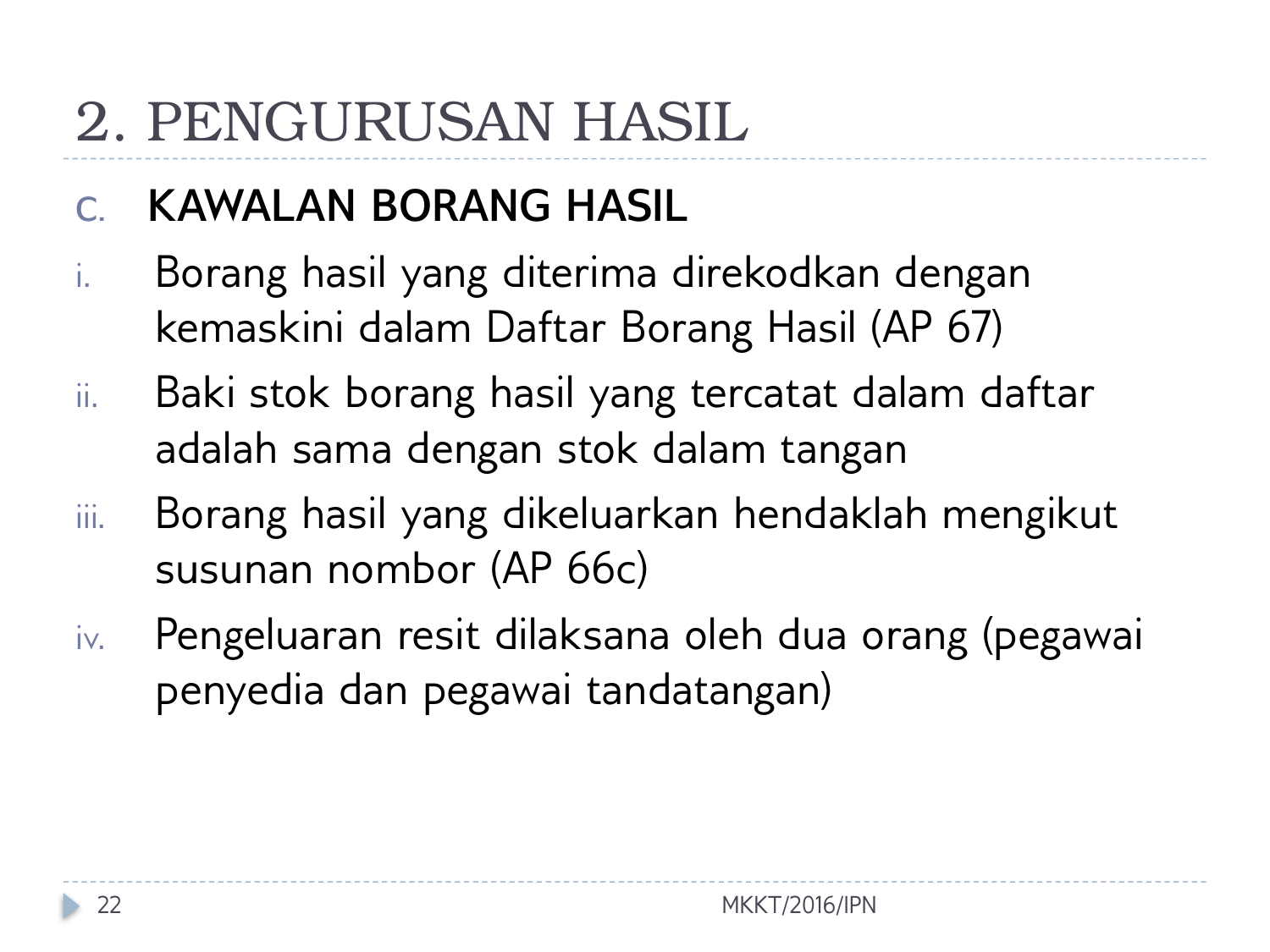

# 2. PENGURUSAN HASIL
KAWALAN BORANG HASIL
Borang hasil yang diterima direkodkan dengan kemaskini dalam Daftar Borang Hasil (AP 67)
Baki stok borang hasil yang tercatat dalam daftar adalah sama dengan stok dalam tangan
Borang hasil yang dikeluarkan hendaklah mengikut susunan nombor (AP 66c)
Pengeluaran resit dilaksana oleh dua orang (pegawai penyedia dan pegawai tandatangan)
22
MKKT/2016/IPN